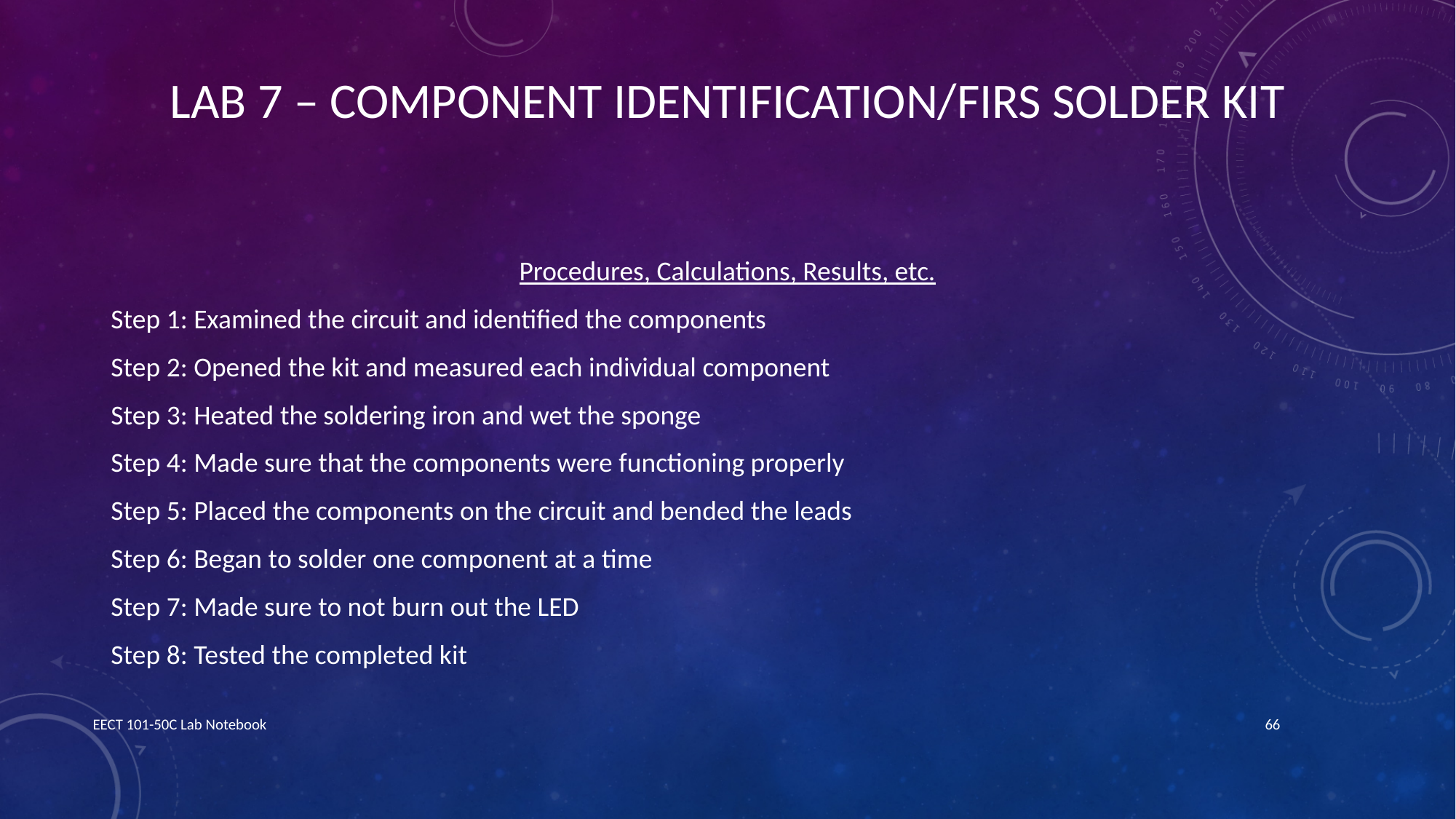

# Lab 7 – Component Identification/Firs solder kit
Procedures, Calculations, Results, etc.
Step 1: Examined the circuit and identified the components
Step 2: Opened the kit and measured each individual component
Step 3: Heated the soldering iron and wet the sponge
Step 4: Made sure that the components were functioning properly
Step 5: Placed the components on the circuit and bended the leads
Step 6: Began to solder one component at a time
Step 7: Made sure to not burn out the LED
Step 8: Tested the completed kit
EECT 101-50C Lab Notebook
66